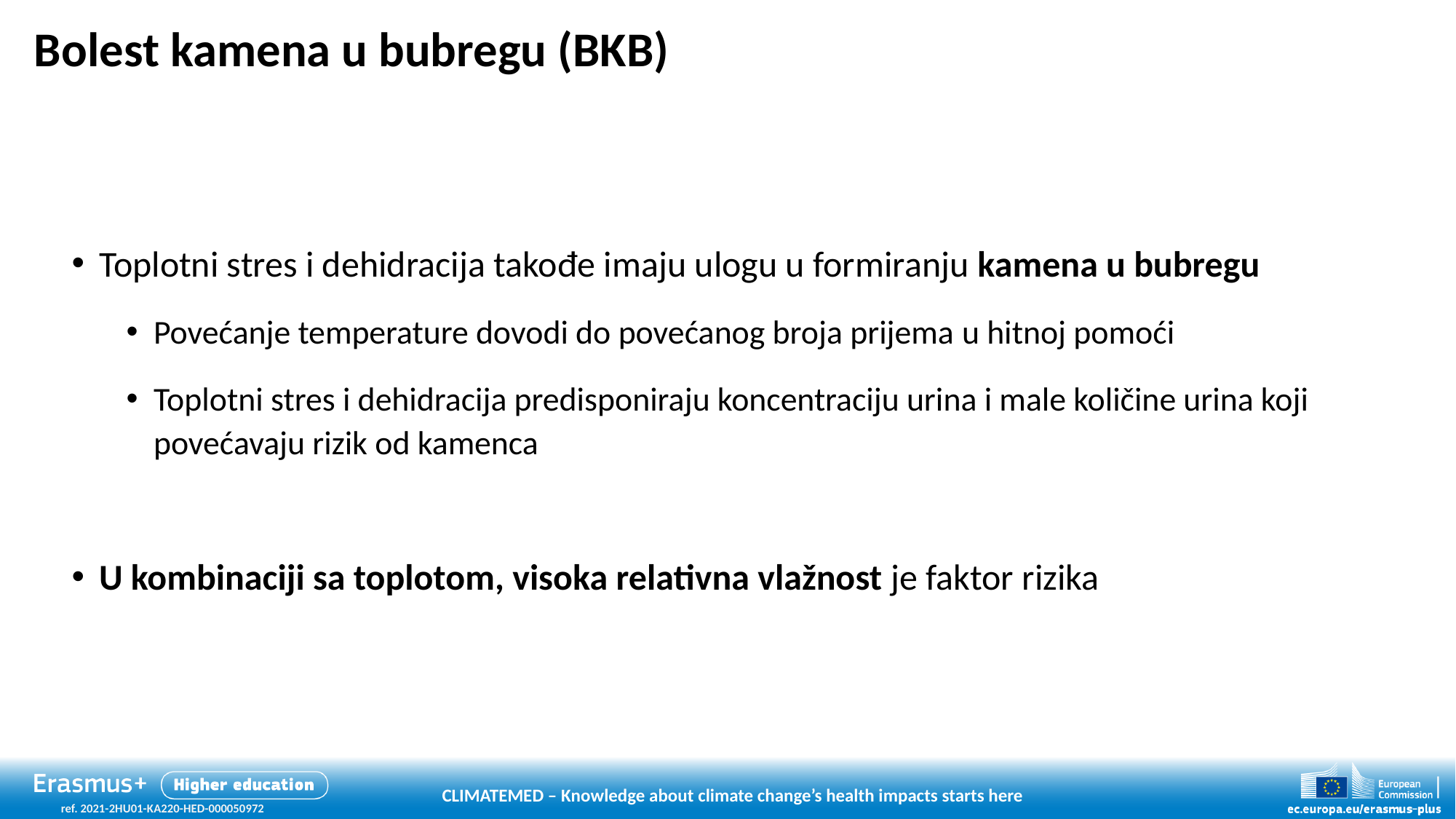

# Bolest kamena u bubregu (BKB)
Toplotni stres i dehidracija takođe imaju ulogu u formiranju kamena u bubregu
Povećanje temperature dovodi do povećanog broja prijema u hitnoj pomoći
Toplotni stres i dehidracija predisponiraju koncentraciju urina i male količine urina koji povećavaju rizik od kamenca

U kombinaciji sa toplotom, visoka relativna vlažnost je faktor rizika